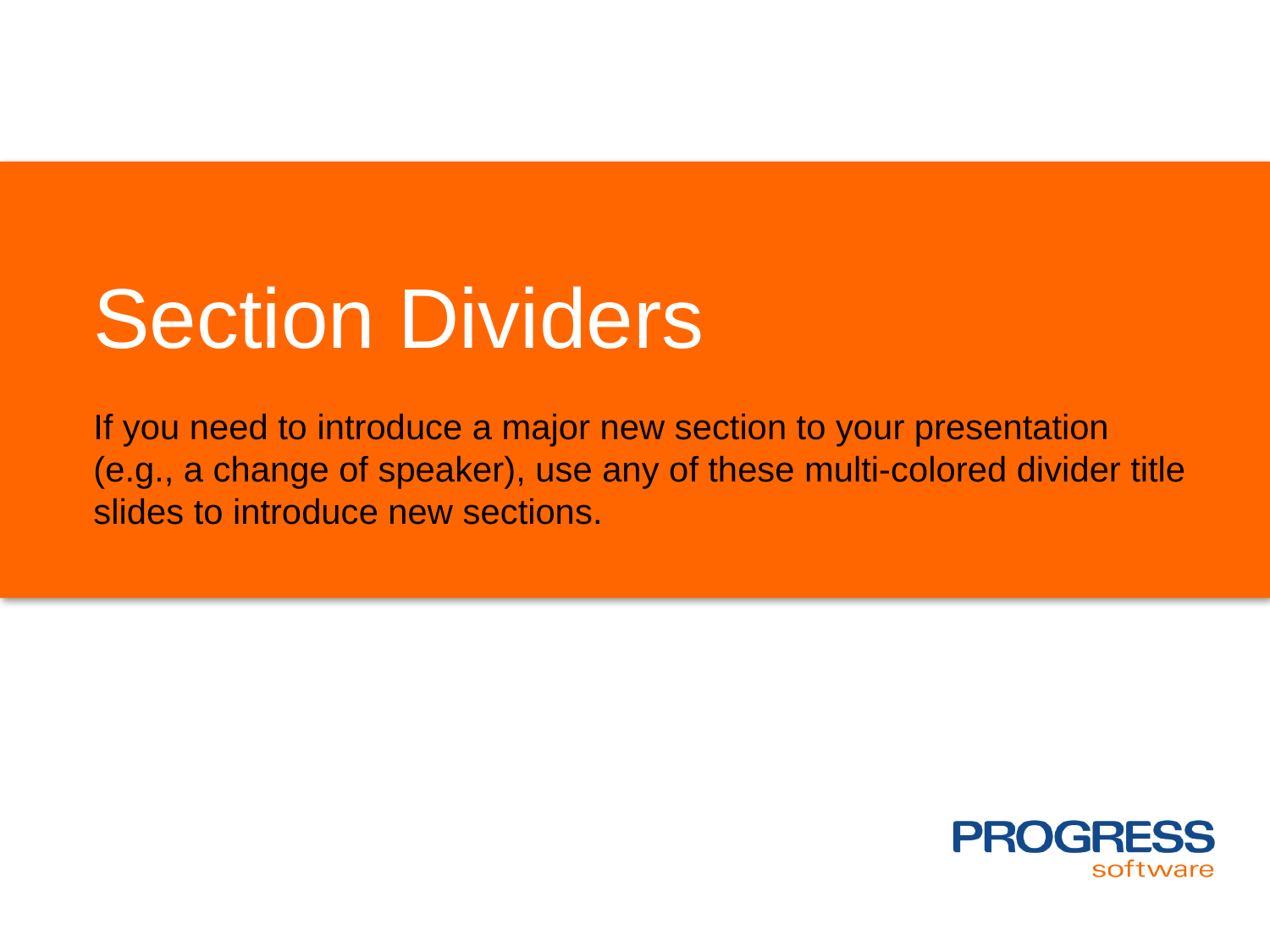

# Section Dividers
If you need to introduce a major new section to your presentation (e.g., a change of speaker), use any of these multi-colored divider title slides to introduce new sections.